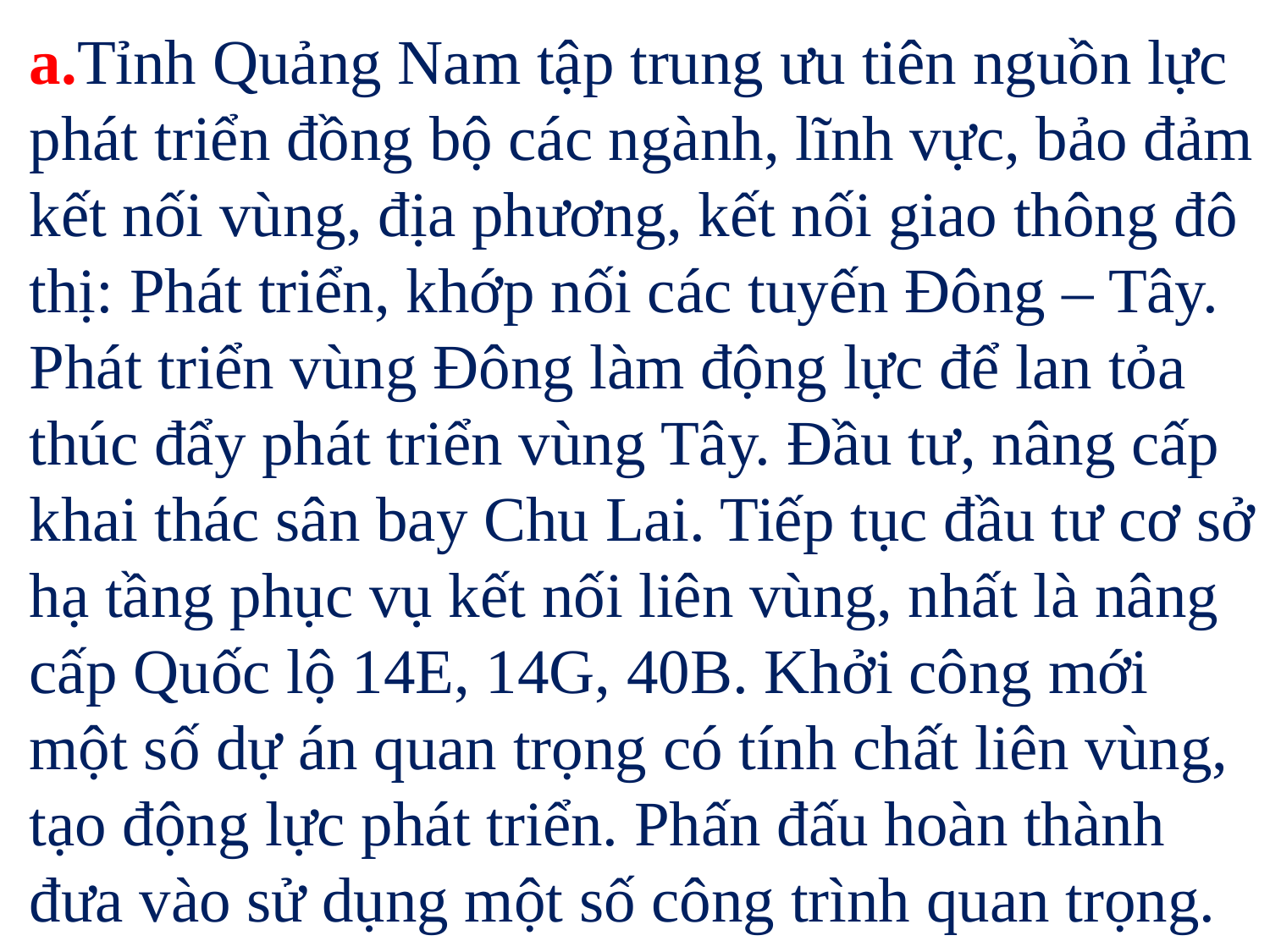

a.Tỉnh Quảng Nam tập trung ưu tiên nguồn lực phát triển đồng bộ các ngành, lĩnh vực, bảo đảm kết nối vùng, địa phương, kết nối giao thông đô thị: Phát triển, khớp nối các tuyến Đông – Tây. Phát triển vùng Đông làm động lực để lan tỏa thúc đẩy phát triển vùng Tây. Đầu tư, nâng cấp khai thác sân bay Chu Lai. Tiếp tục đầu tư cơ sở hạ tầng phục vụ kết nối liên vùng, nhất là nâng cấp Quốc lộ 14E, 14G, 40B. Khởi công mới một số dự án quan trọng có tính chất liên vùng, tạo động lực phát triển. Phấn đấu hoàn thành đưa vào sử dụng một số công trình quan trọng.